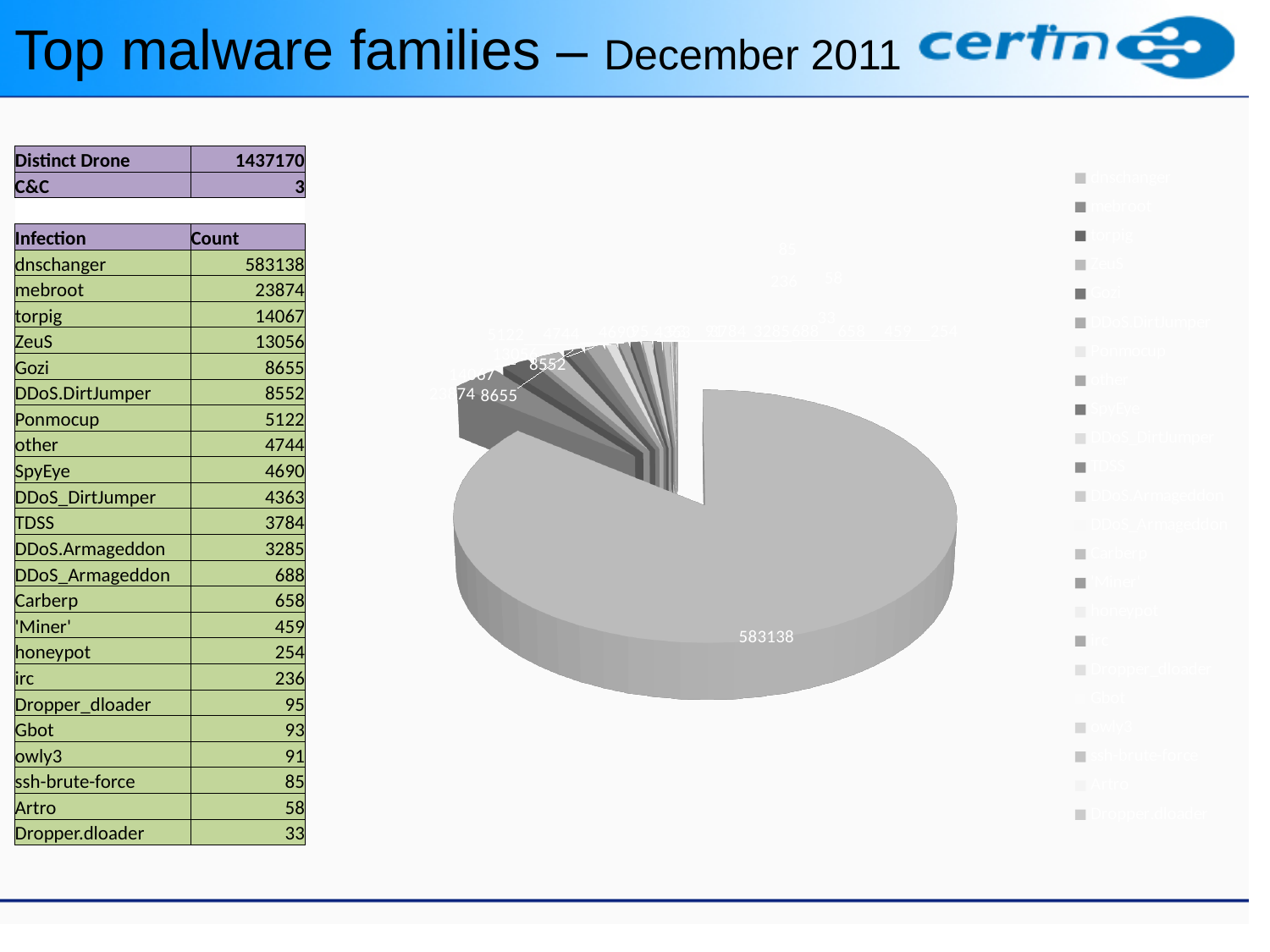

Top malware families – December 2011
| Distinct Drone | 1437170 |
| --- | --- |
| C&C | 3 |
|  |  |
| Infection | Count |
| dnschanger | 583138 |
| mebroot | 23874 |
| torpig | 14067 |
| ZeuS | 13056 |
| Gozi | 8655 |
| DDoS.DirtJumper | 8552 |
| Ponmocup | 5122 |
| other | 4744 |
| SpyEye | 4690 |
| DDoS\_DirtJumper | 4363 |
| TDSS | 3784 |
| DDoS.Armageddon | 3285 |
| DDoS\_Armageddon | 688 |
| Carberp | 658 |
| 'Miner' | 459 |
| honeypot | 254 |
| irc | 236 |
| Dropper\_dloader | 95 |
| Gbot | 93 |
| owly3 | 91 |
| ssh-brute-force | 85 |
| Artro | 58 |
| Dropper.dloader | 33 |

[unsupported chart]